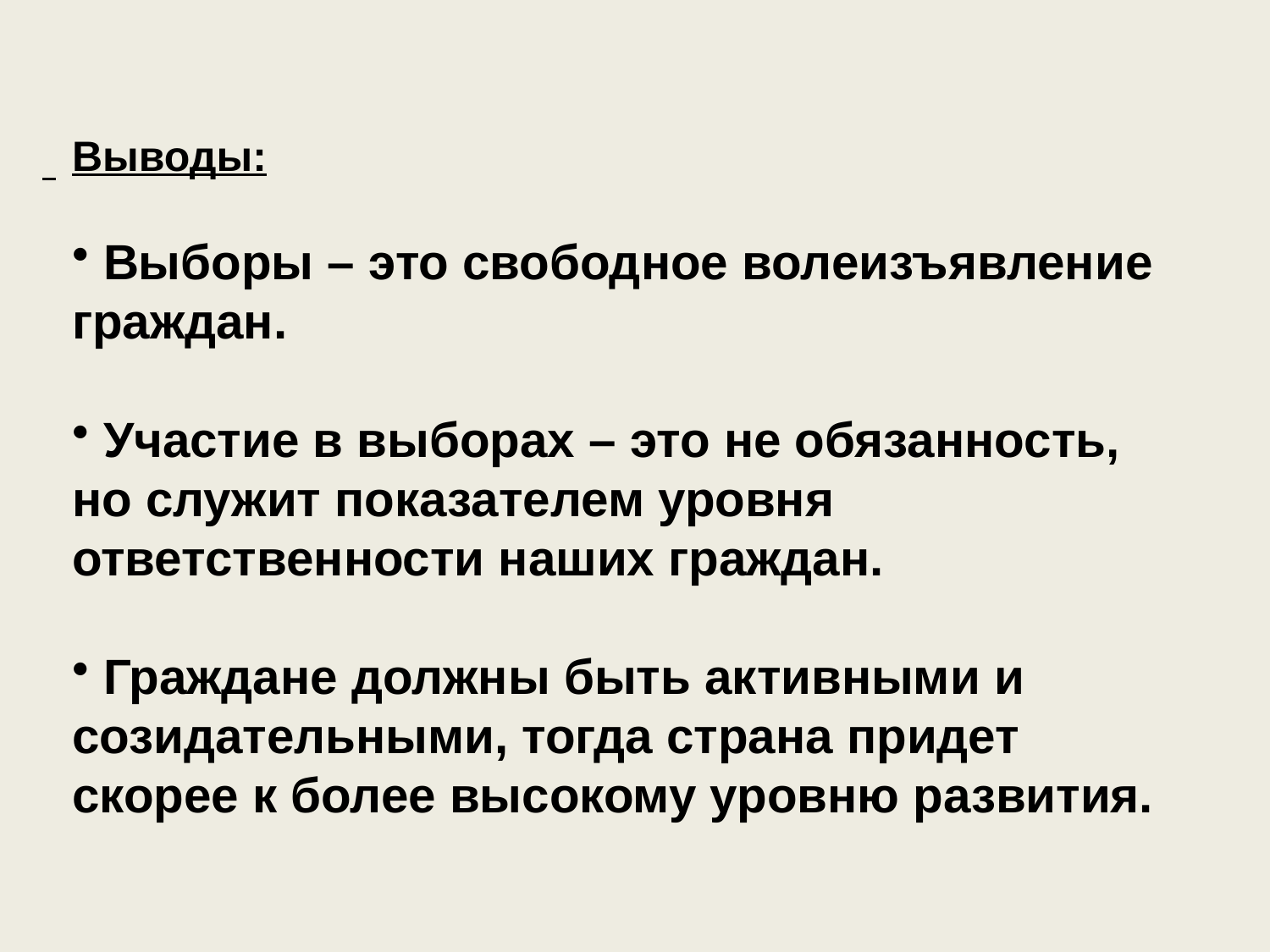

Выводы:

 Выборы – это свободное волеизъявление граждан.

 Участие в выборах – это не обязанность, но служит показателем уровня ответственности наших граждан.

 Граждане должны быть активными и созидательными, тогда страна придет скорее к более высокому уровню развития.